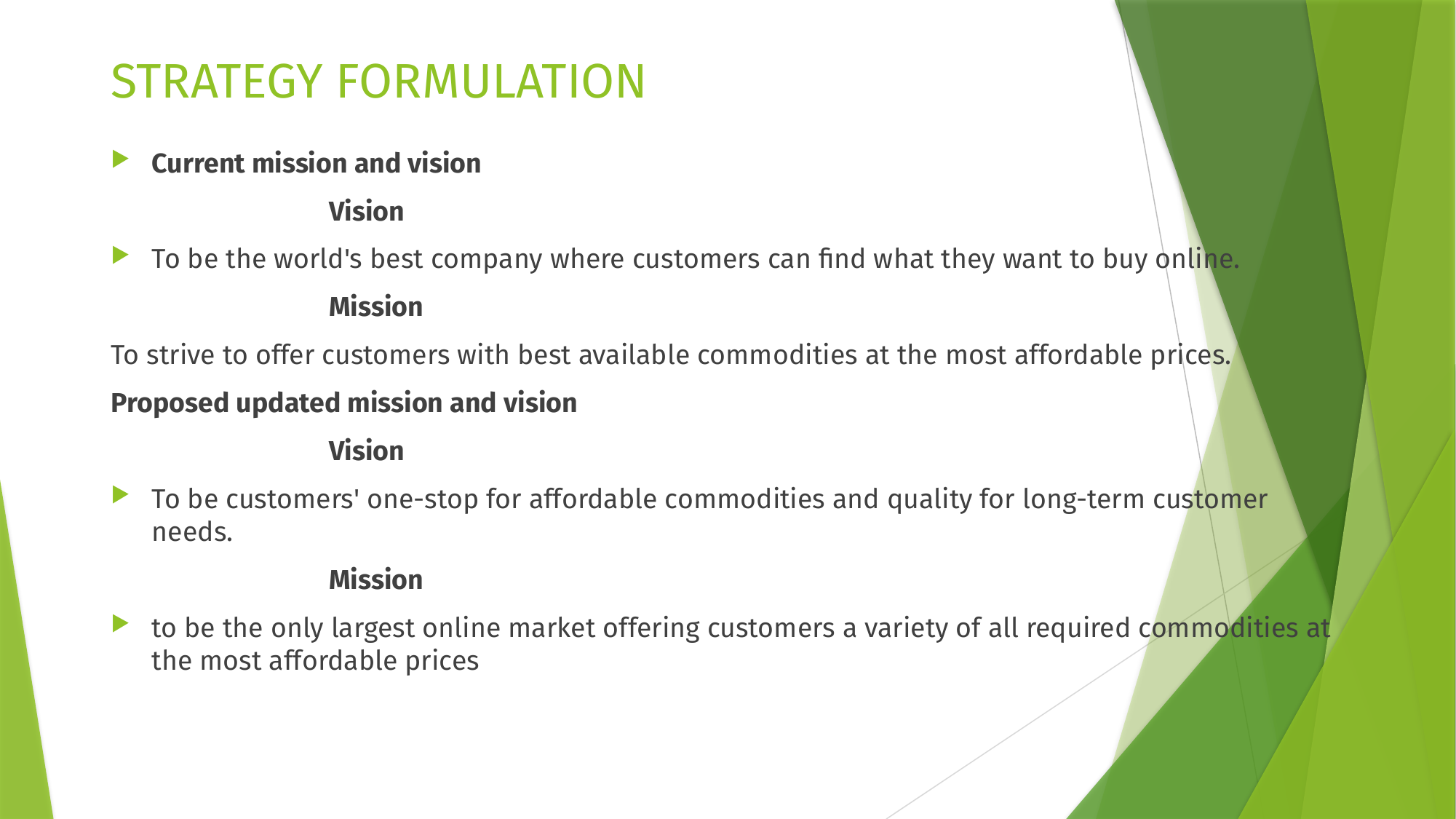

# STRATEGY FORMULATION
Current mission and vision
		Vision
To be the world's best company where customers can find what they want to buy online.
		Mission
To strive to offer customers with best available commodities at the most affordable prices.
Proposed updated mission and vision
		Vision
To be customers' one-stop for affordable commodities and quality for long-term customer needs.
		Mission
to be the only largest online market offering customers a variety of all required commodities at the most affordable prices